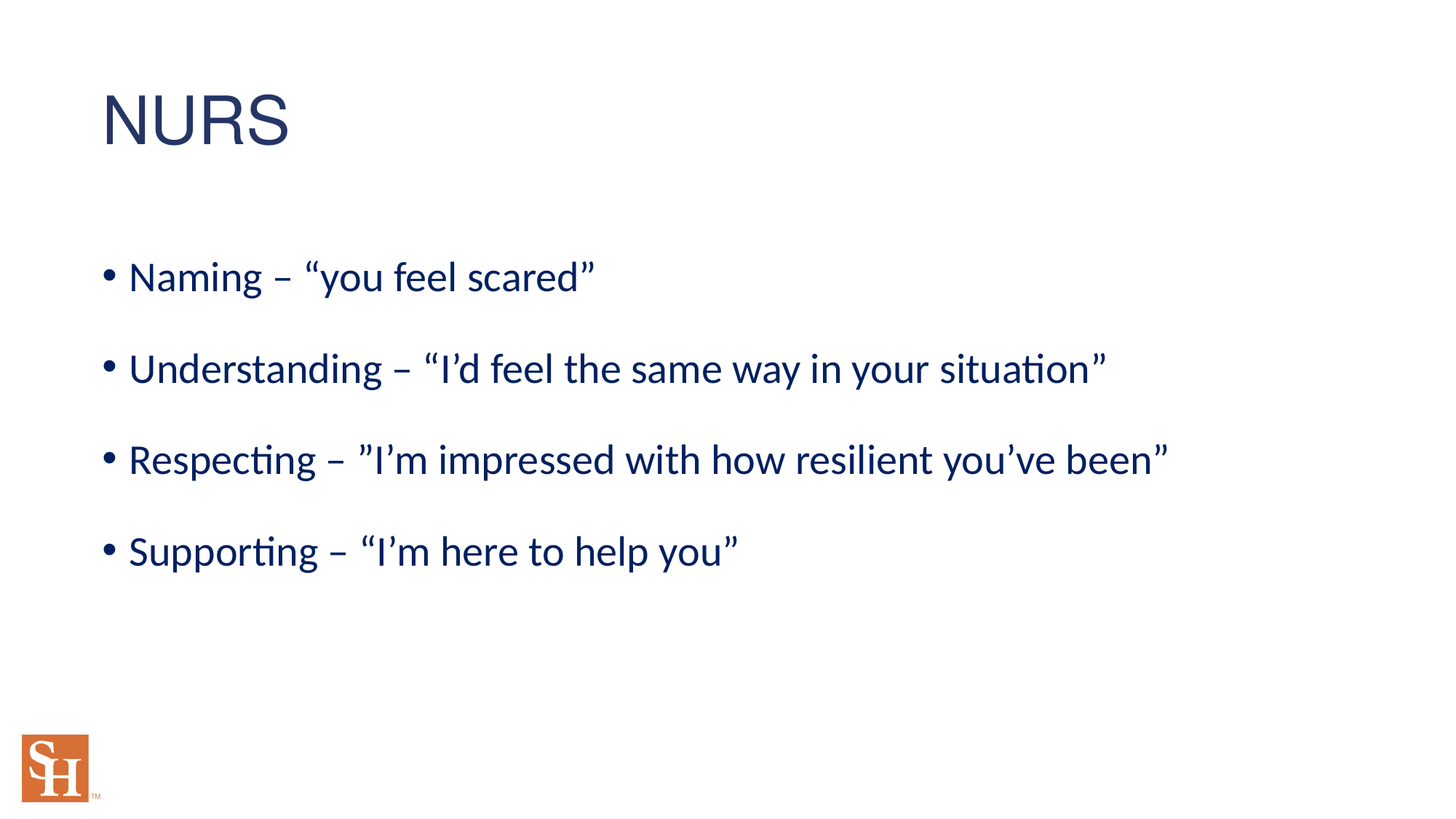

# NURS
Naming – “you feel scared”
Understanding – “I’d feel the same way in your situation”
Respecting – ”I’m impressed with how resilient you’ve been”
Supporting – “I’m here to help you”